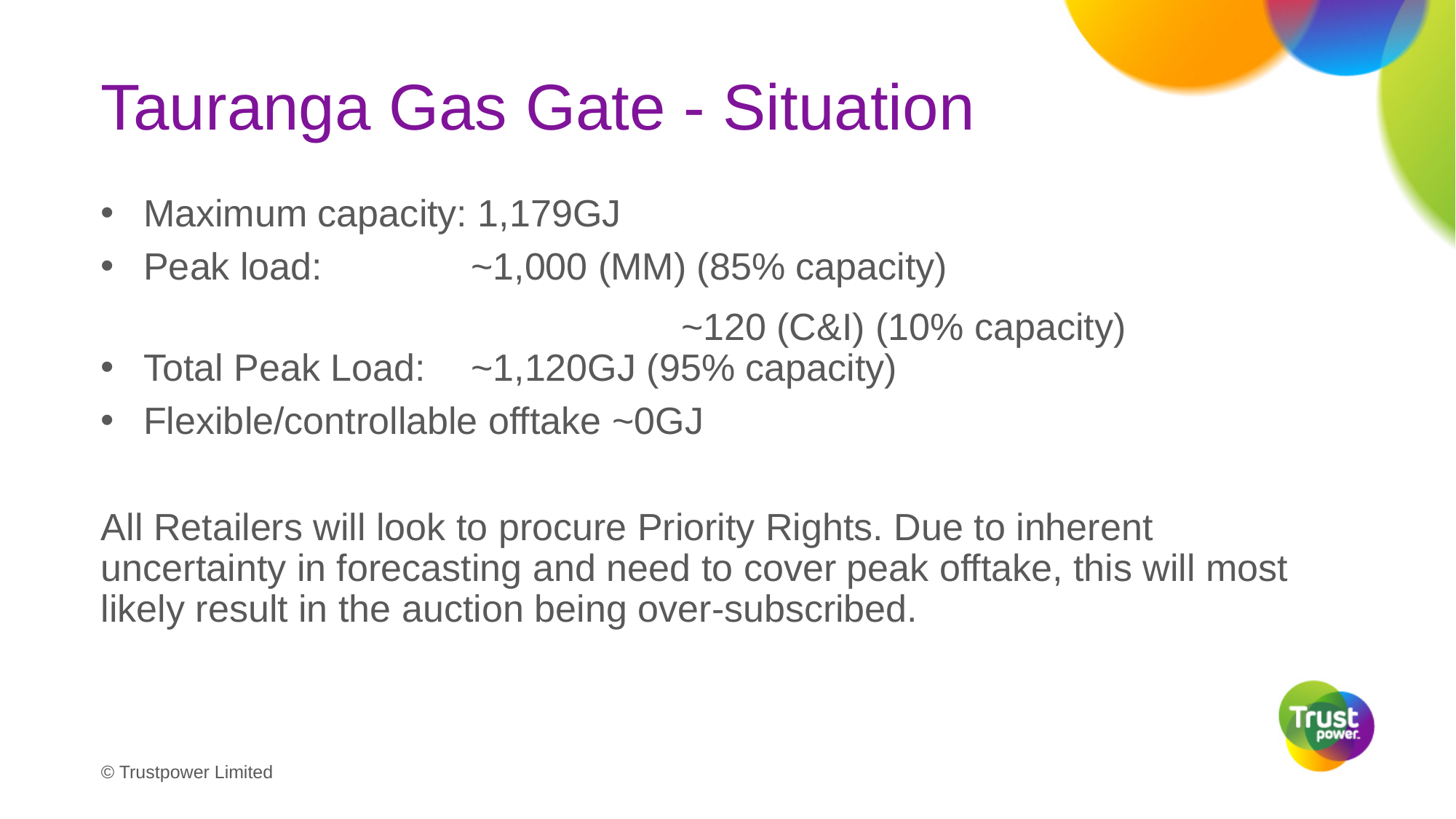

# Tauranga Gas Gate - Situation
Maximum capacity: 1,179GJ
Peak load: 		~1,000 (MM) (85% capacity)
				~120 (C&I) (10% capacity)
Total Peak Load: 	~1,120GJ (95% capacity)
Flexible/controllable offtake ~0GJ

All Retailers will look to procure Priority Rights. Due to inherent uncertainty in forecasting and need to cover peak offtake, this will most likely result in the auction being over-subscribed.